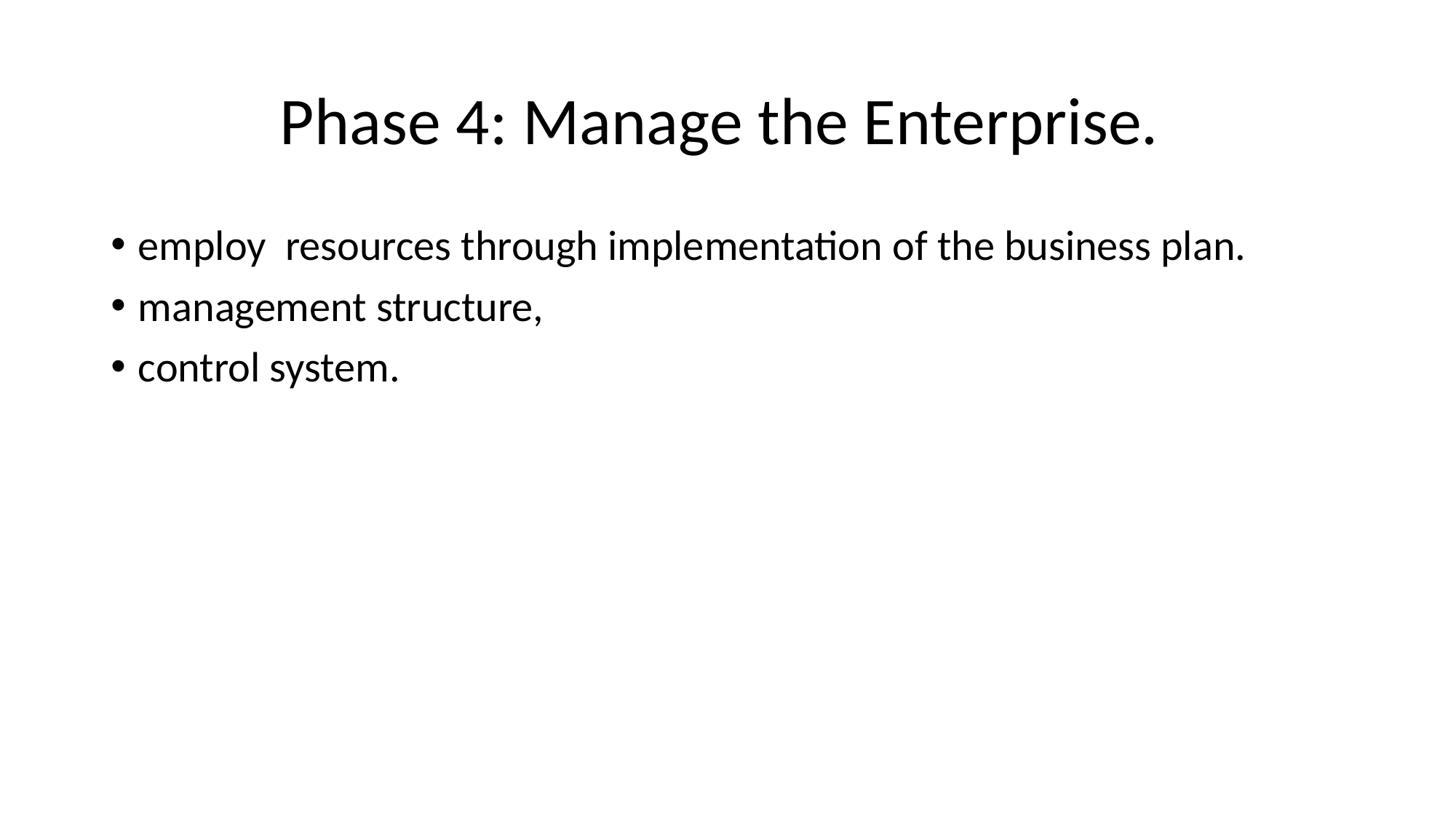

# Phase 4: Manage the Enterprise.
employ  resources through implementation of the business plan.
management structure,
control system.